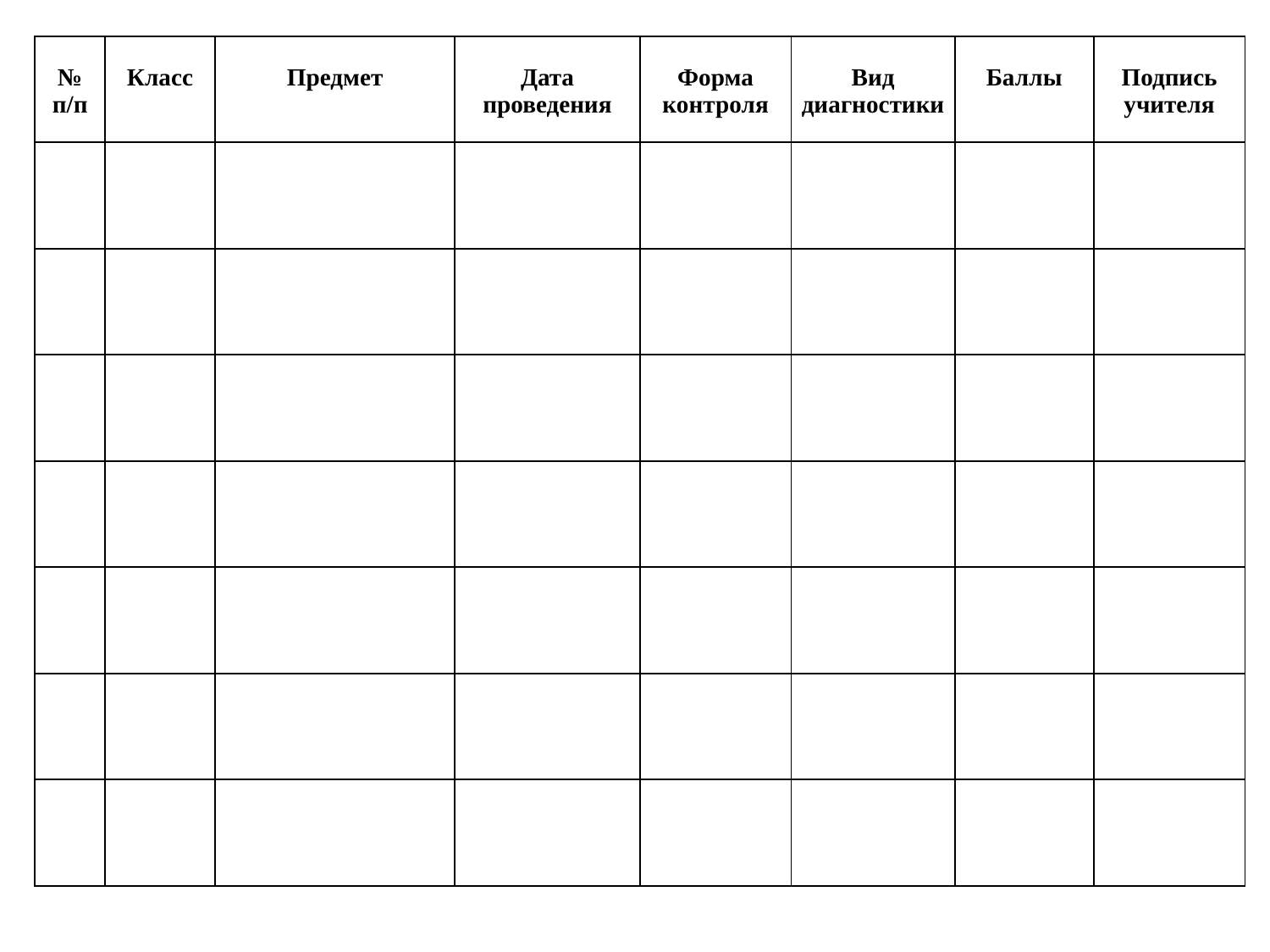

| № п/п | Класс | Предмет | Дата проведения | Форма контроля | Вид диагностики | Баллы | Подпись учителя |
| --- | --- | --- | --- | --- | --- | --- | --- |
|  |  |  |  |  |  |  |  |
|  |  |  |  |  |  |  |  |
|  |  |  |  |  |  |  |  |
|  |  |  |  |  |  |  |  |
|  |  |  |  |  |  |  |  |
|  |  |  |  |  |  |  |  |
|  |  |  |  |  |  |  |  |
#